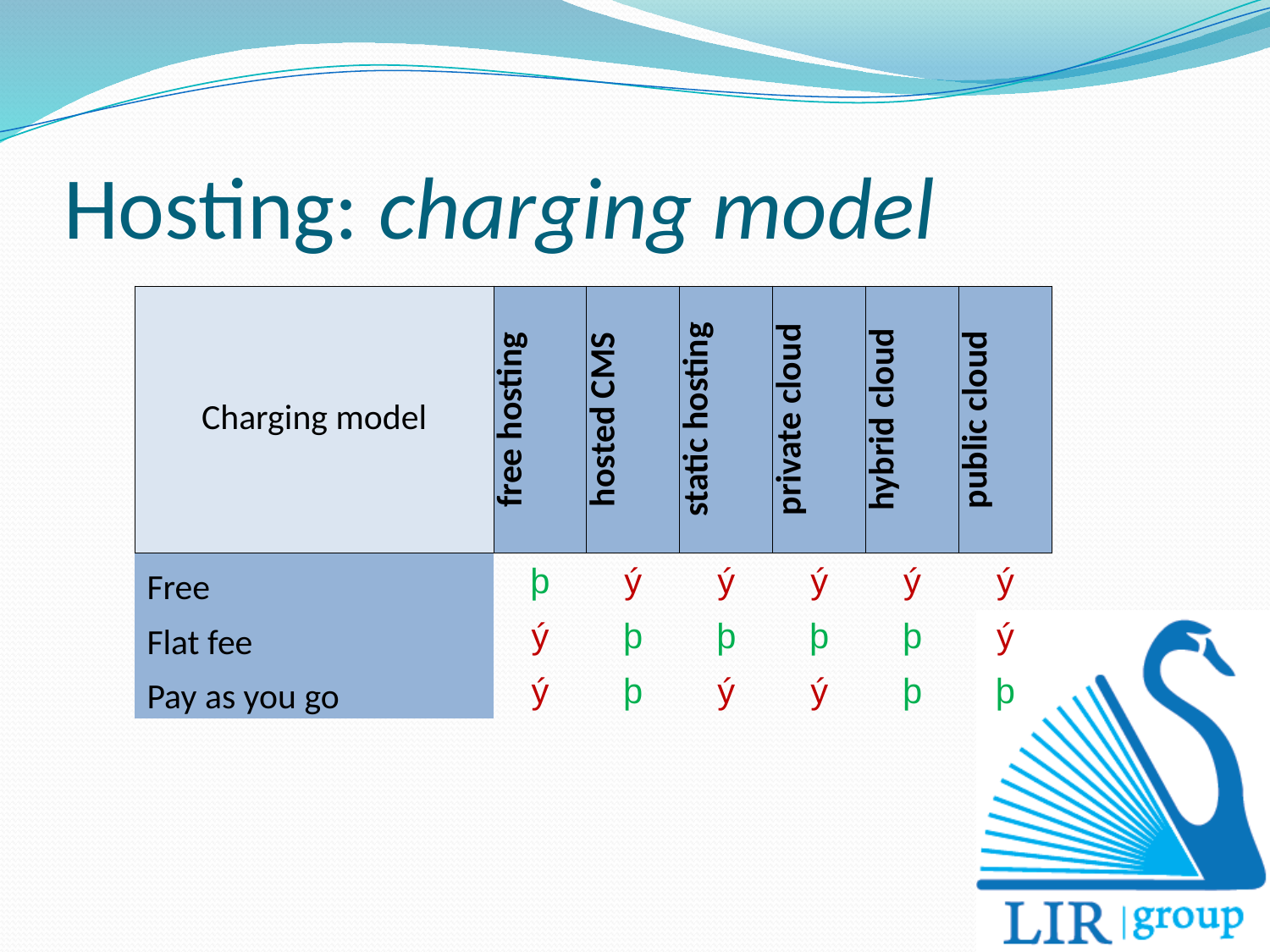

# Hosting: charging model
| Charging model | free hosting | hosted CMS | static hosting | private cloud | hybrid cloud | public cloud |
| --- | --- | --- | --- | --- | --- | --- |
| Free | þ | ý | ý | ý | ý | ý |
| Flat fee | ý | þ | þ | þ | þ | ý |
| Pay as you go | ý | þ | ý | ý | þ | þ |